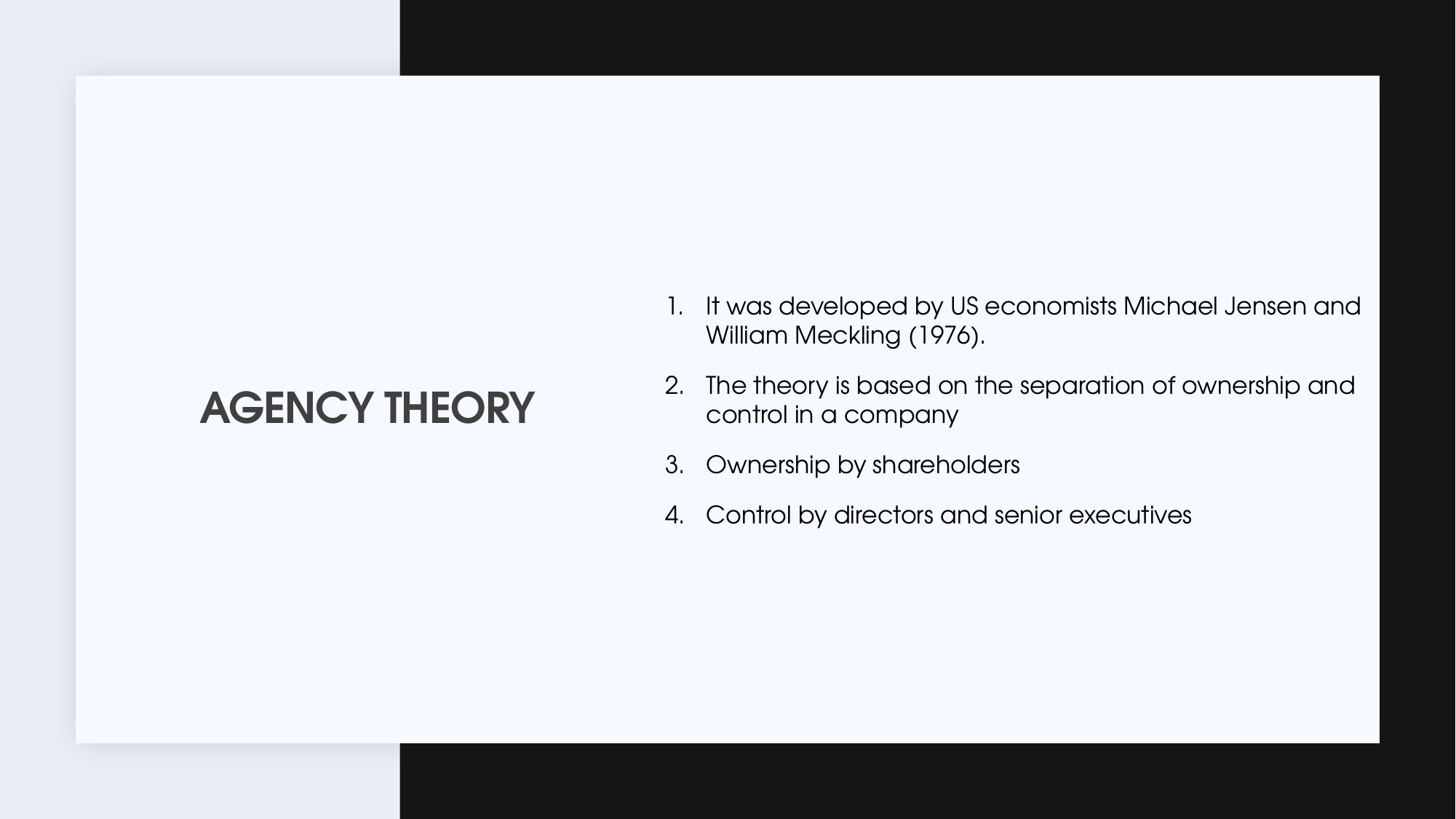

It was developed by US economists Michael Jensen and William Meckling (1976).
The theory is based on the separation of ownership and control in a company
Ownership by shareholders
Control by directors and senior executives
# Agency theory